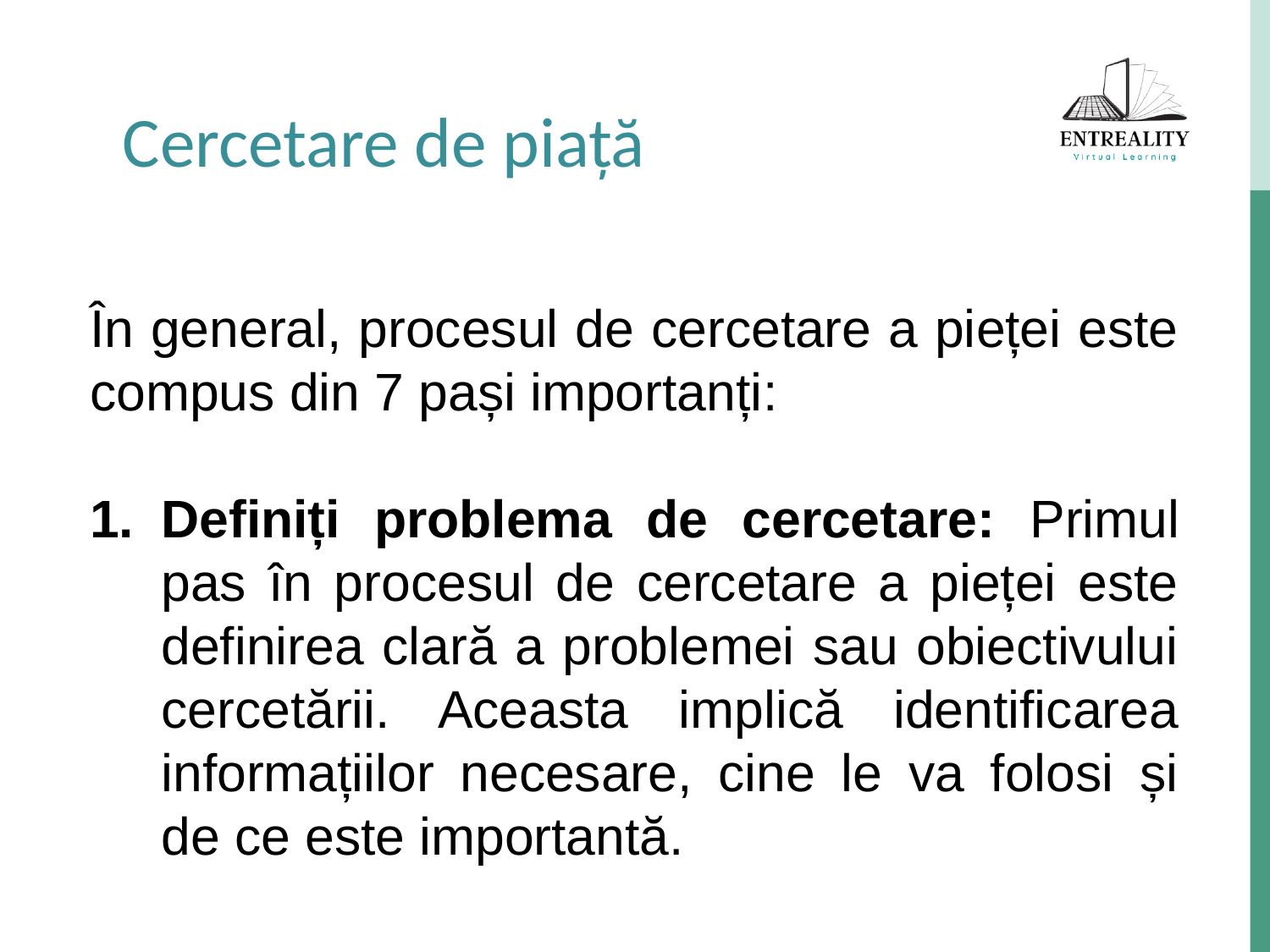

Cercetare de piață
În general, procesul de cercetare a pieței este compus din 7 pași importanți:

Definiți problema de cercetare: Primul pas în procesul de cercetare a pieței este definirea clară a problemei sau obiectivului cercetării. Aceasta implică identificarea informațiilor necesare, cine le va folosi și de ce este importantă.